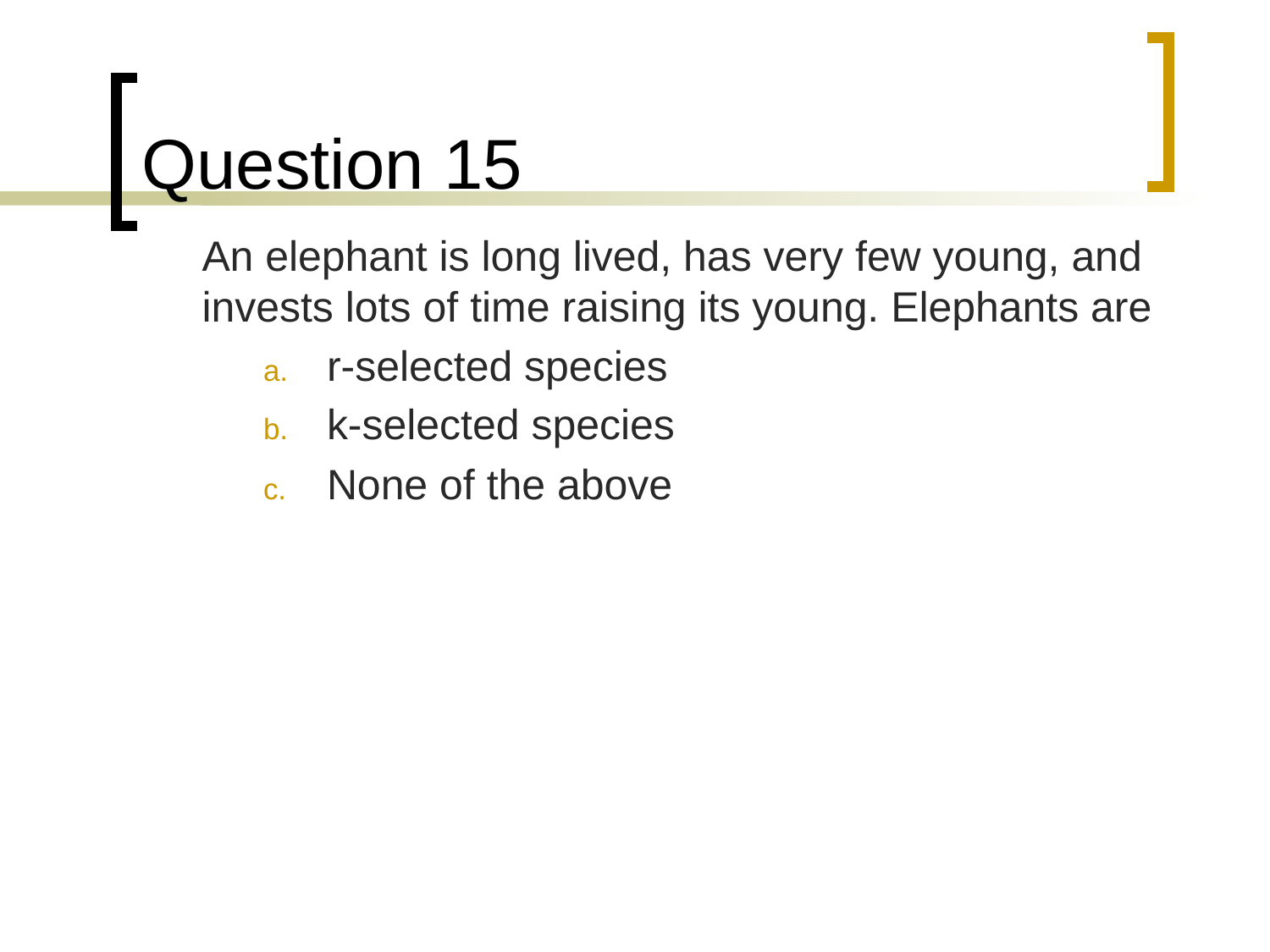

# Question 15
	An elephant is long lived, has very few young, and invests lots of time raising its young. Elephants are
r-selected species
k-selected species
None of the above